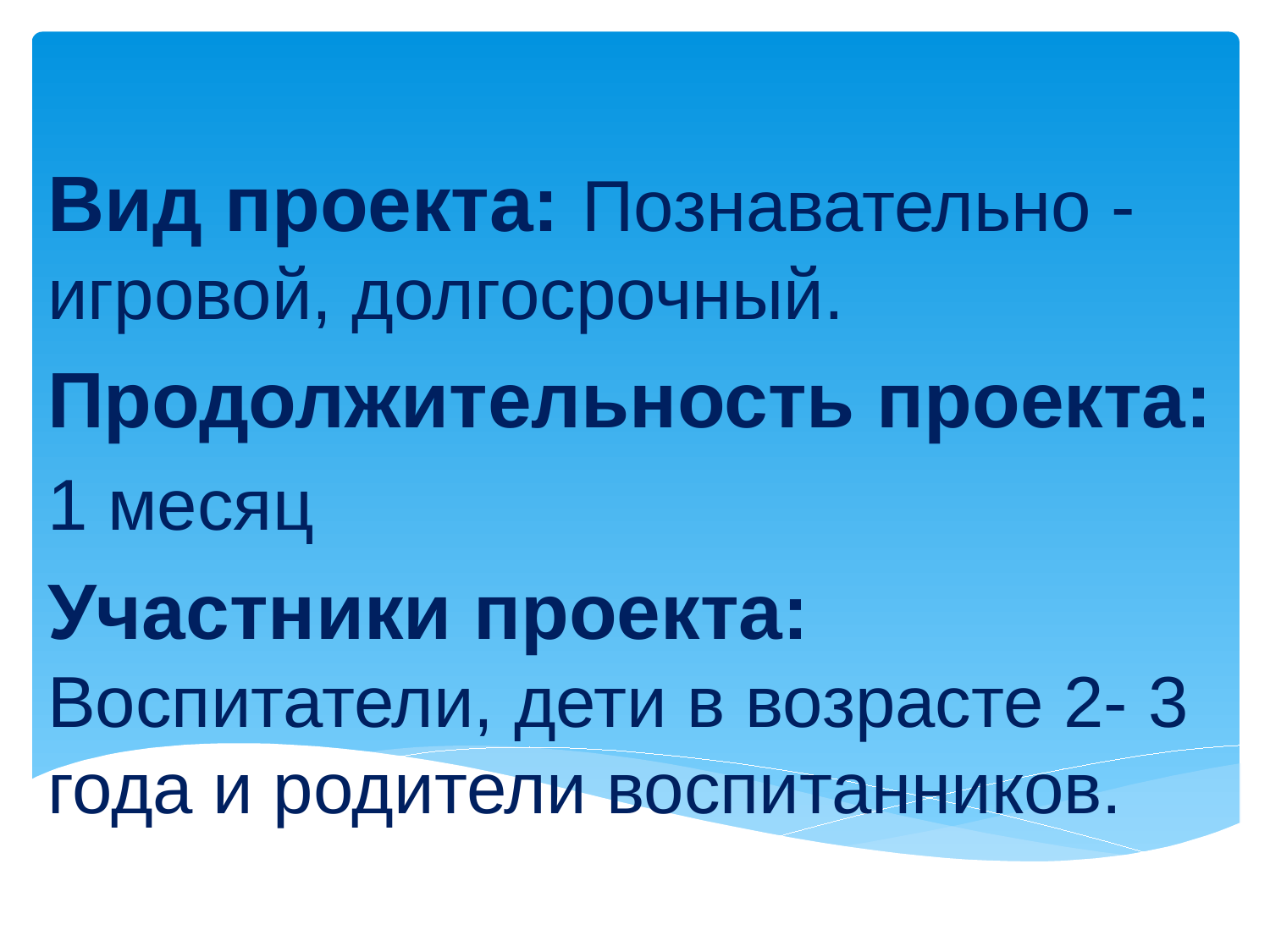

Вид проекта: Познавательно - игровой, долгосрочный.
Продолжительность проекта:
1 месяц
Участники проекта: Воспитатели, дети в возрасте 2- 3 года и родители воспитанников.